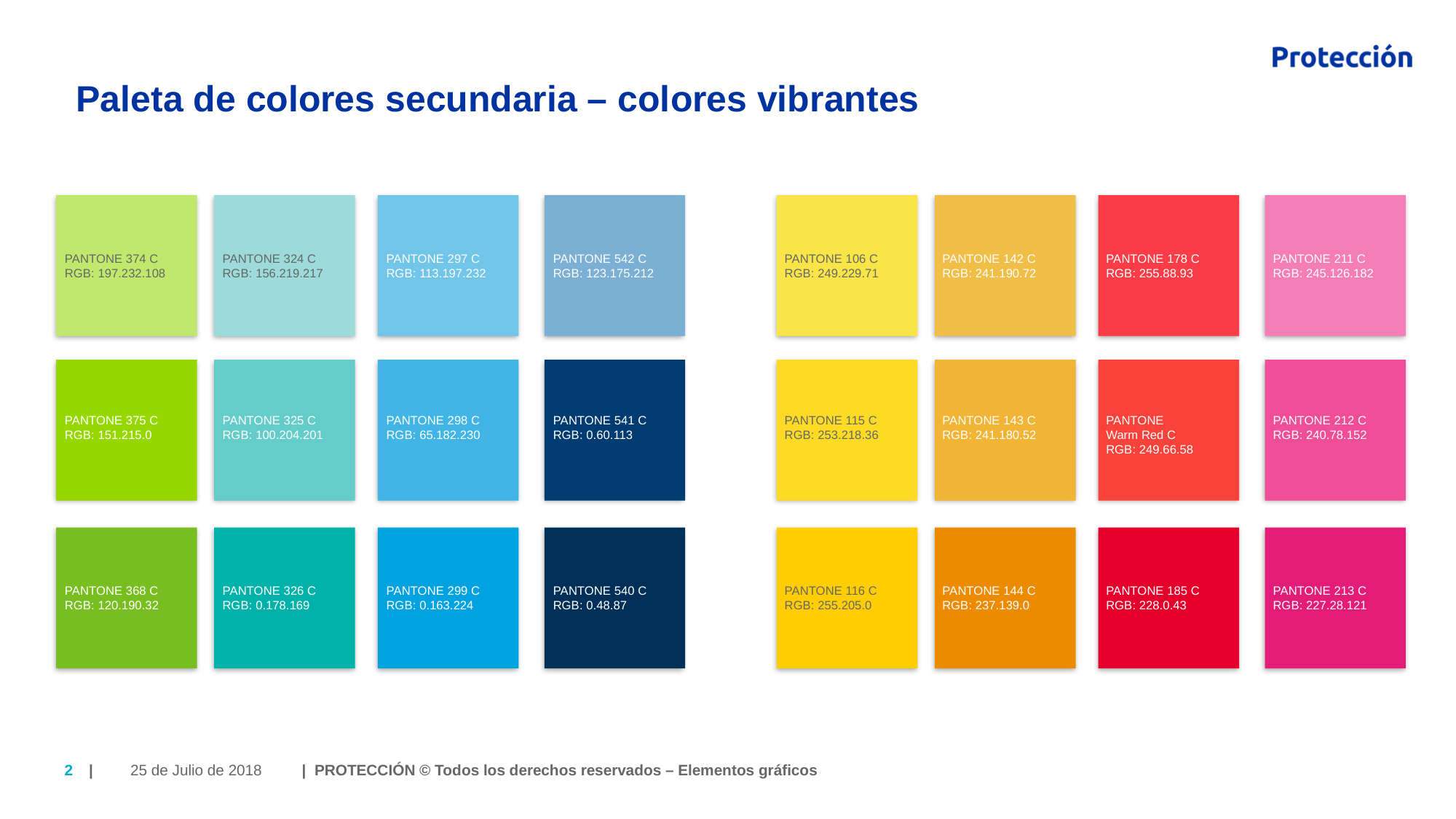

# Paleta de colores secundaria – colores vibrantes

PANTONE 374 C
RGB: 197.232.108
PANTONE 324 C
RGB: 156.219.217
PANTONE 297 C
RGB: 113.197.232
PANTONE 542 C
RGB: 123.175.212
PANTONE 106 C
RGB: 249.229.71
PANTONE 142 C
RGB: 241.190.72
PANTONE 178 C
RGB: 255.88.93
PANTONE 211 C
RGB: 245.126.182

PANTONE 375 C
RGB: 151.215.0
PANTONE 325 C
RGB: 100.204.201
PANTONE 298 C
RGB: 65.182.230
PANTONE 541 C
RGB: 0.60.113
PANTONE 115 C
RGB: 253.218.36
PANTONE 143 C
RGB: 241.180.52
PANTONE
Warm Red C
RGB: 249.66.58
PANTONE 212 C
RGB: 240.78.152

PANTONE 368 C
RGB: 120.190.32
PANTONE 326 C
RGB: 0.178.169
PANTONE 299 C
RGB: 0.163.224
PANTONE 540 C
RGB: 0.48.87
PANTONE 116 C
RGB: 255.205.0
PANTONE 144 C
RGB: 237.139.0
PANTONE 185 C
RGB: 228.0.43
PANTONE 213 C
RGB: 227.28.121
25 de Julio de 2018
2
|                                                  |  PROTECCIÓN © Todos los derechos reservados – Elementos gráficos